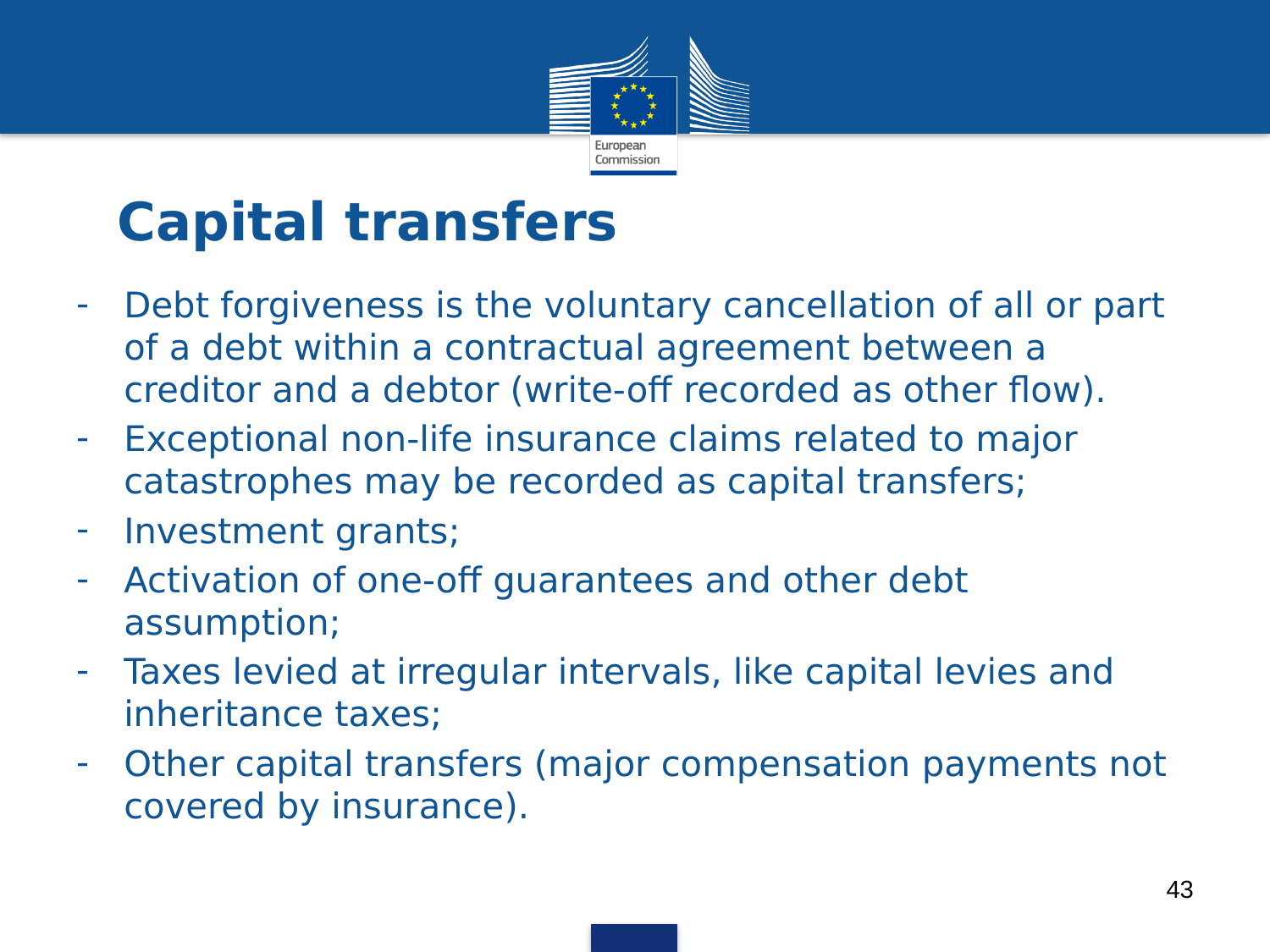

# Capital transfers
Debt forgiveness is the voluntary cancellation of all or part of a debt within a contractual agreement between a creditor and a debtor (write-off recorded as other flow).
Exceptional non-life insurance claims related to major catastrophes may be recorded as capital transfers;
Investment grants;
Activation of one-off guarantees and other debt assumption;
Taxes levied at irregular intervals, like capital levies and inheritance taxes;
Other capital transfers (major compensation payments not covered by insurance).
43